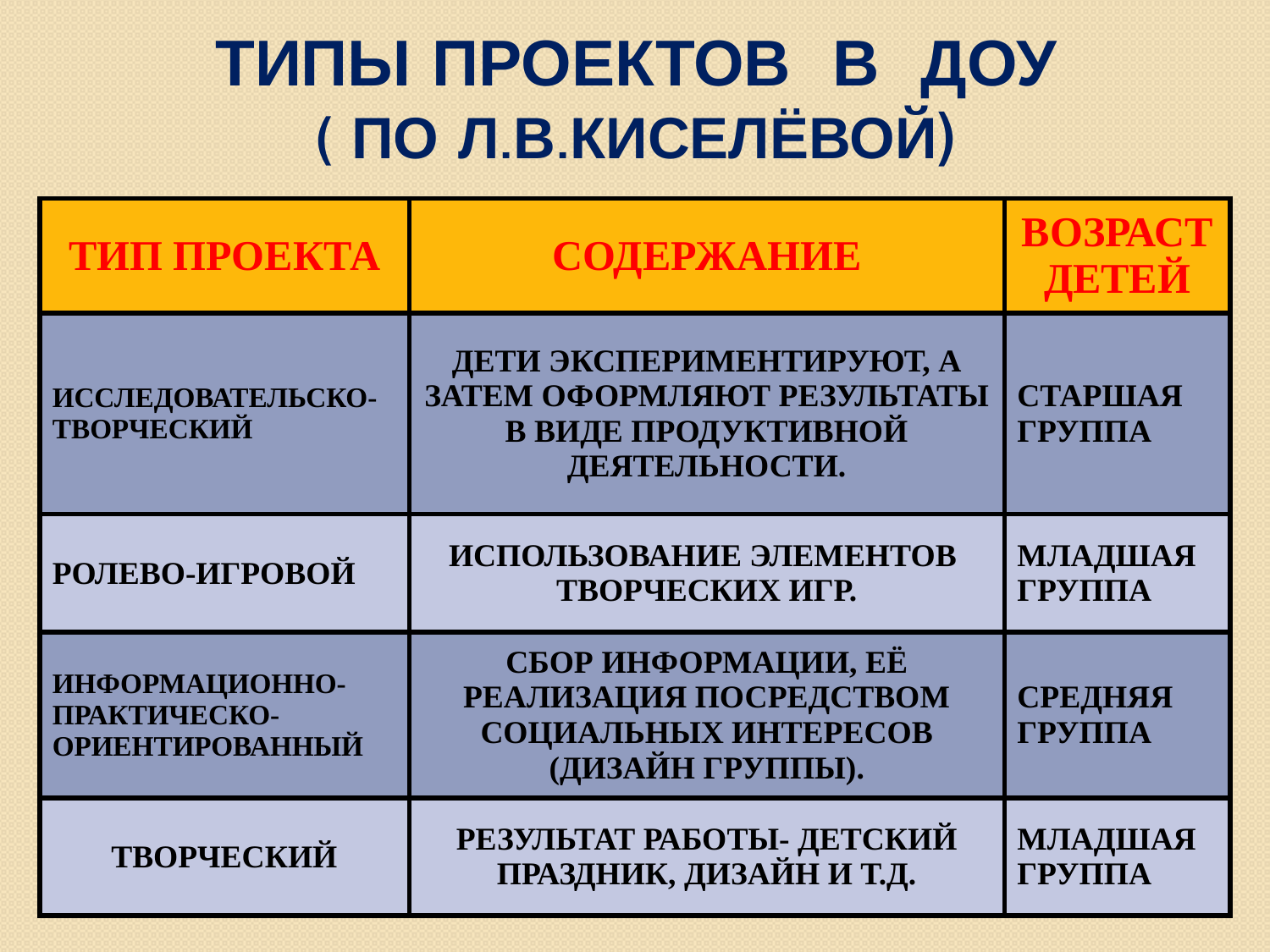

# ТИПЫ ПРОЕКТОВ  В  ДОУ ( по Л.В.Киселёвой)
| ТИП ПРОЕКТА | СОДЕРЖАНИЕ | ВОЗРАСТ ДЕТЕЙ |
| --- | --- | --- |
| ИССЛЕДОВАТЕЛЬСКО-ТВОРЧЕСКИЙ | ДЕТИ ЭКСПЕРИМЕНТИРУЮТ, А ЗАТЕМ ОФОРМЛЯЮТ РЕЗУЛЬТАТЫ В ВИДЕ ПРОДУКТИВНОЙ ДЕЯТЕЛЬНОСТИ. | СТАРШАЯ ГРУППА |
| РОЛЕВО-ИГРОВОЙ | ИСПОЛЬЗОВАНИЕ ЭЛЕМЕНТОВ ТВОРЧЕСКИХ ИГР. | МЛАДШАЯ ГРУППА |
| ИНФОРМАЦИОННО-ПРАКТИЧЕСКО-ОРИЕНТИРОВАННЫЙ | СБОР ИНФОРМАЦИИ, ЕЁ РЕАЛИЗАЦИЯ ПОСРЕДСТВОМ СОЦИАЛЬНЫХ ИНТЕРЕСОВ (ДИЗАЙН ГРУППЫ). | СРЕДНЯЯ ГРУППА |
| ТВОРЧЕСКИЙ | РЕЗУЛЬТАТ РАБОТЫ- ДЕТСКИЙ ПРАЗДНИК, ДИЗАЙН И Т.Д. | МЛАДШАЯ ГРУППА |